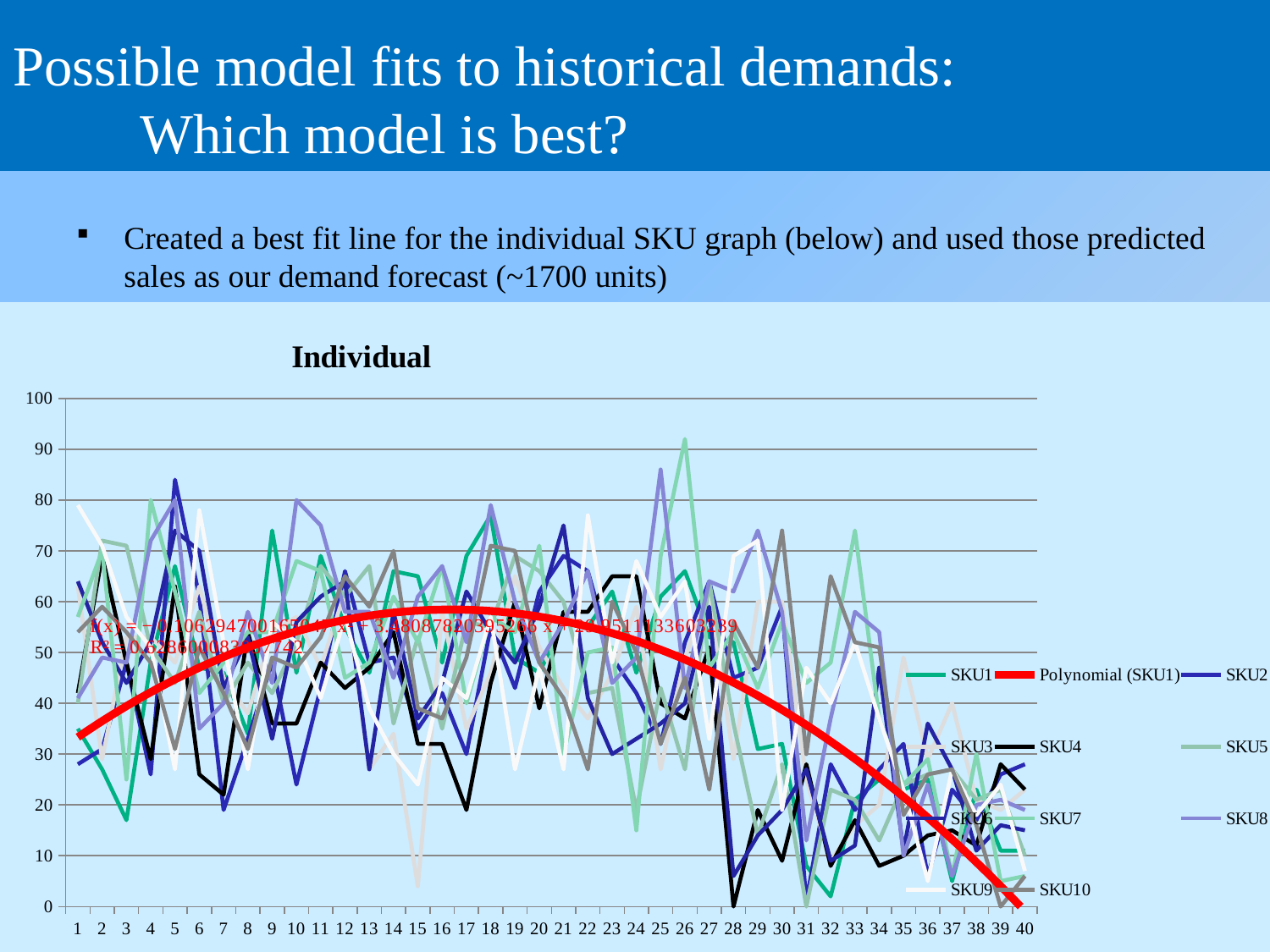

# Possible model fits to historical demands: Which model is best?
Created a best fit line for the individual SKU graph (below) and used those predicted sales as our demand forecast (~1700 units)

### Chart: Individual

| Category | SKU1 | SKU2 | SKU3 | SKU4 | SKU5 | SKU6 | SKU7 | SKU8 | SKU9 | SKU10 |
|---|---|---|---|---|---|---|---|---|---|---|